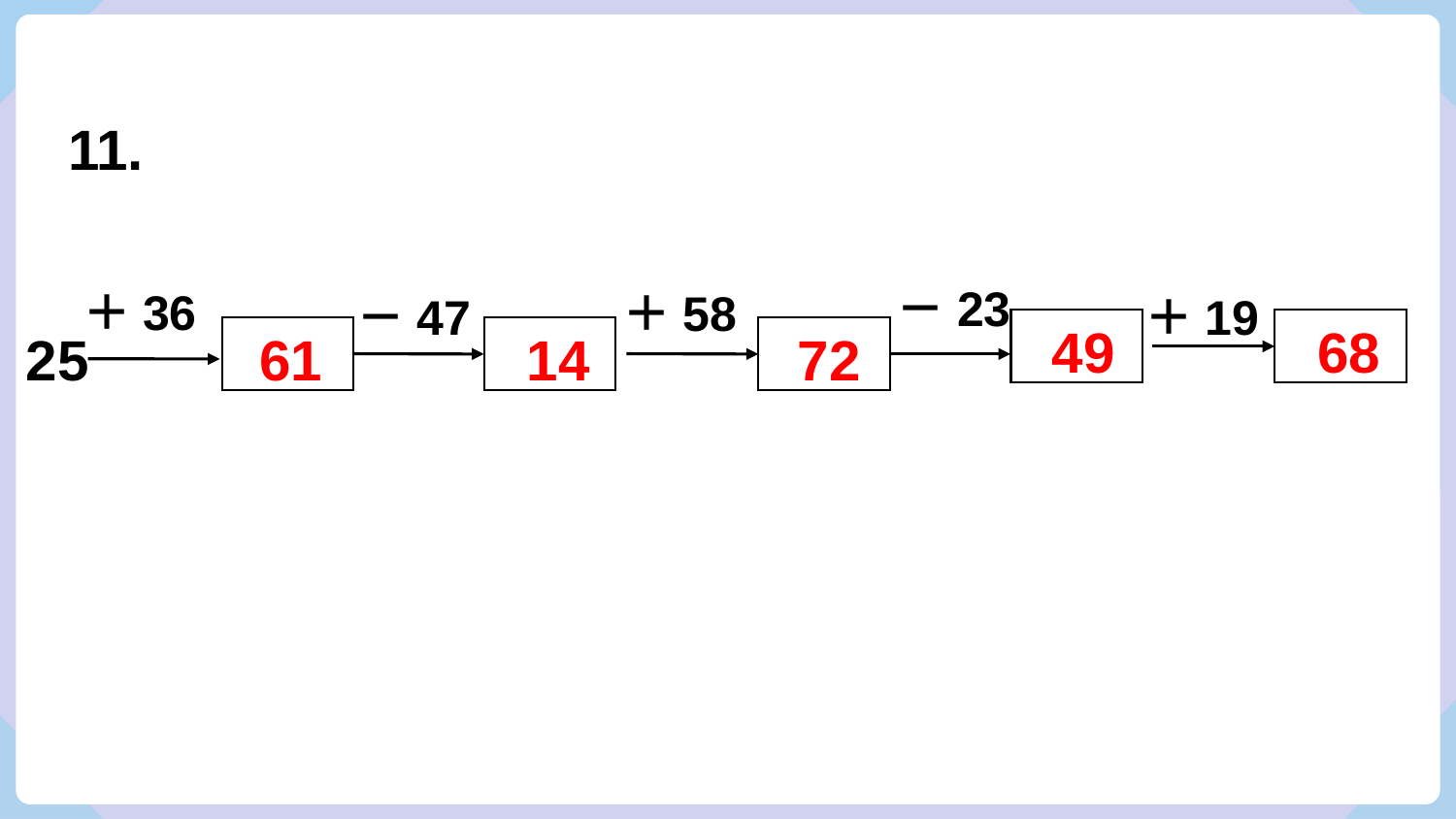

11.
－23
＋36
＋58
－47
＋19
49
68

61
14
72
25